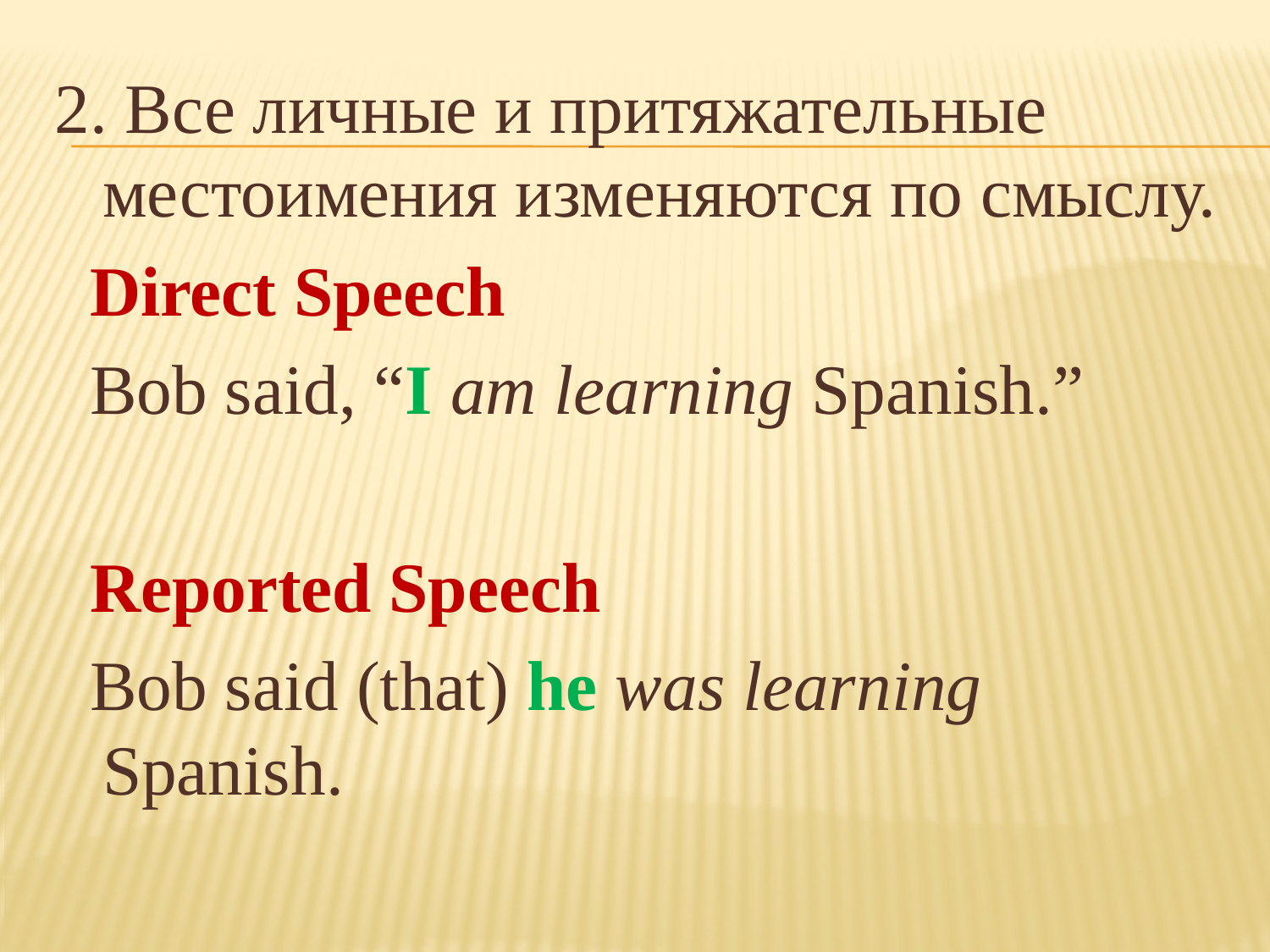

2. Все личные и притяжательные местоимения изменяются по смыслу.
  Direct Speech
  Bob said, “I am learning Spanish.”

  Reported Speech
  Bob said (that) he was learning Spanish.
#